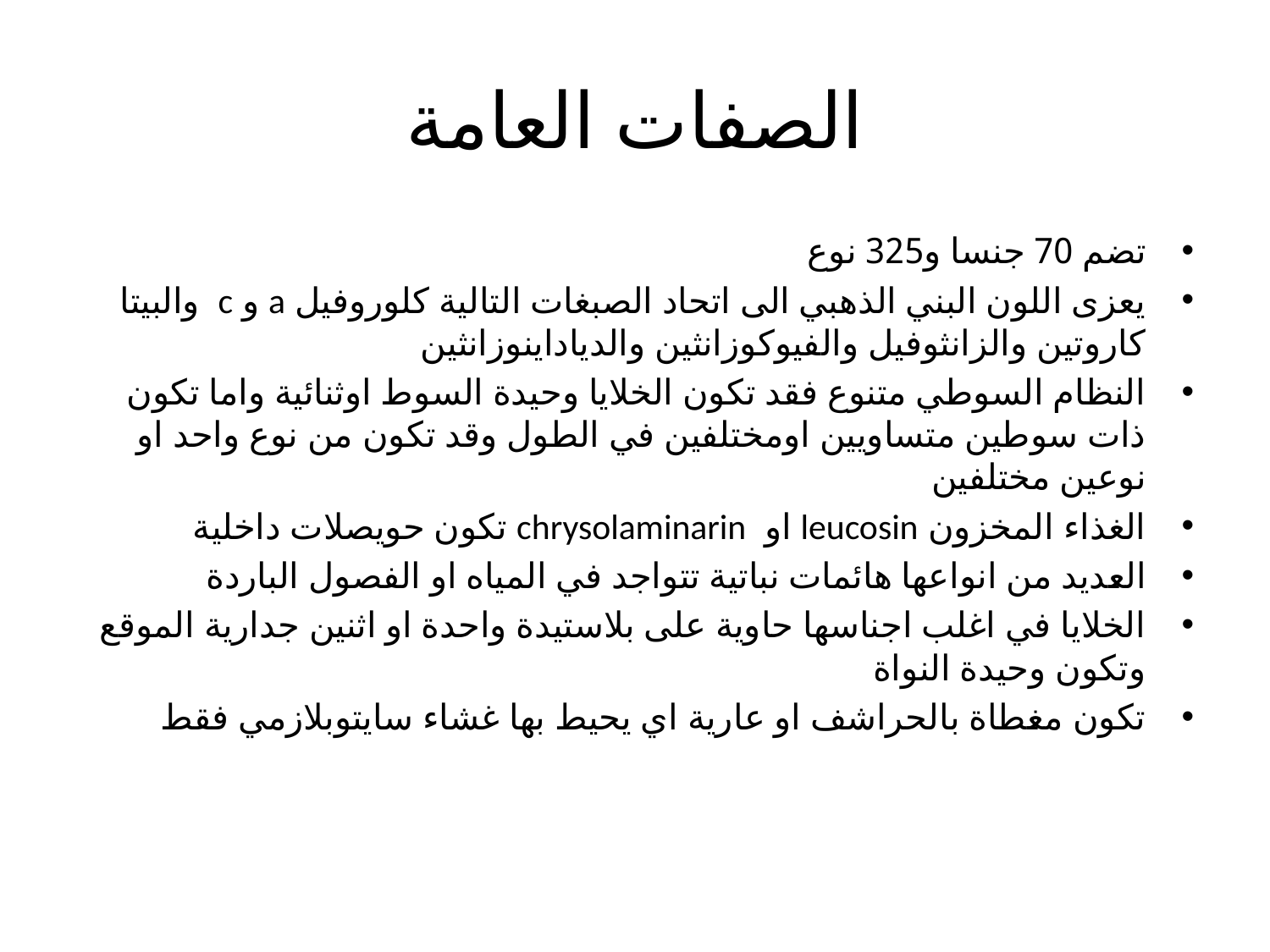

# الصفات العامة
تضم 70 جنسا و325 نوع
يعزى اللون البني الذهبي الى اتحاد الصبغات التالية كلوروفيل a و c  والبيتا كاروتين والزانثوفيل والفيوكوزانثين والدياداينوزانثين
النظام السوطي متنوع فقد تكون الخلايا وحيدة السوط اوثنائية واما تكون ذات سوطين متساويين اومختلفين في الطول وقد تكون من نوع واحد او نوعين مختلفين
الغذاء المخزون leucosin او  chrysolaminarin تكون حويصلات داخلية
العديد من انواعها هائمات نباتية تتواجد في المياه او الفصول الباردة
الخلايا في اغلب اجناسها حاوية على بلاستيدة واحدة او اثنين جدارية الموقع وتكون وحيدة النواة
تكون مغطاة بالحراشف او عارية اي يحيط بها غشاء سايتوبلازمي فقط